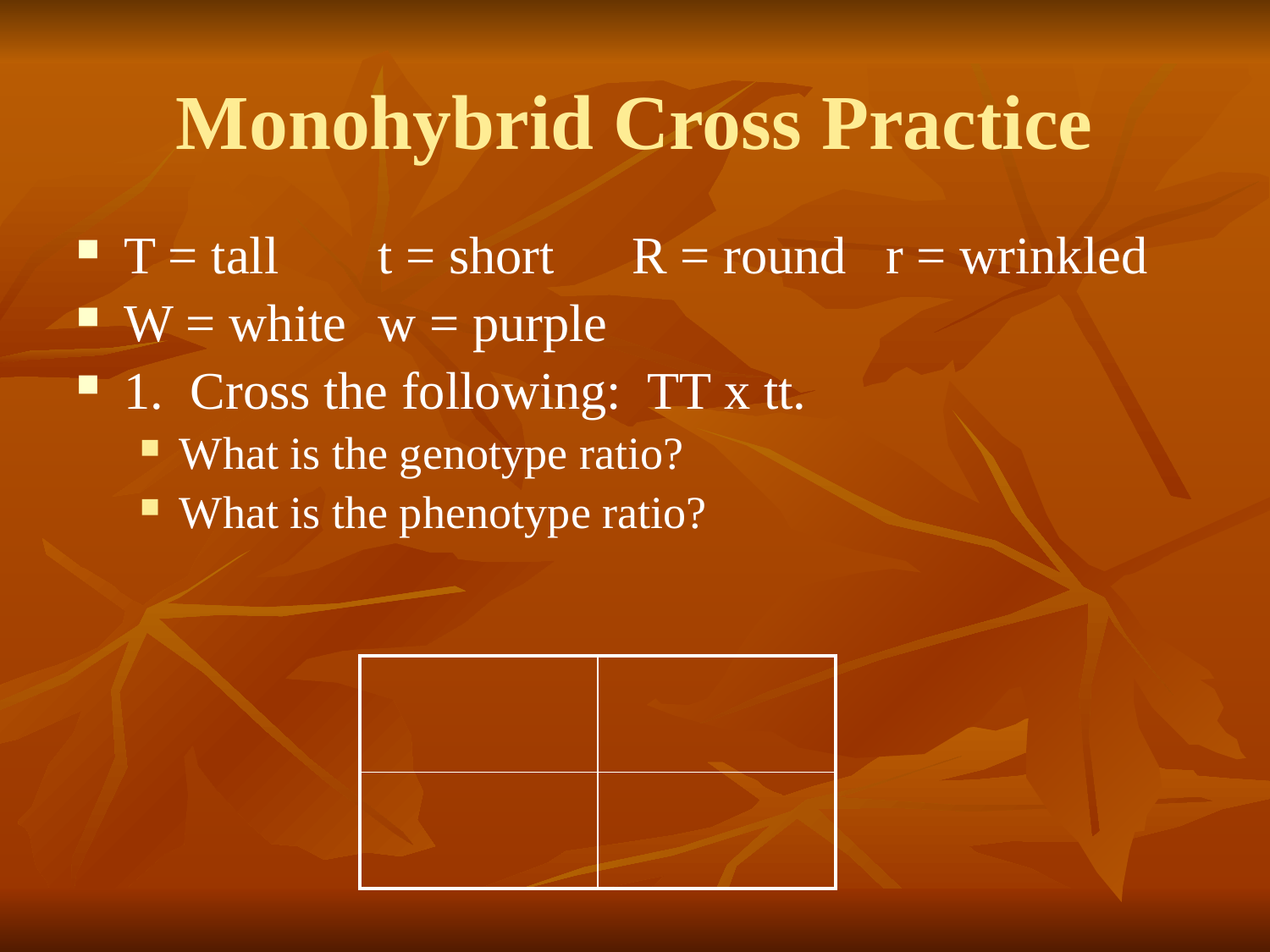

Monohybrid Cross Practice
T = tall	t = short	R = round	r = wrinkled
W = white 	w = purple
1.  Cross the following:  TT x tt.
What is the genotype ratio?
What is the phenotype ratio?

|  |  |
| --- | --- |
|  |  |